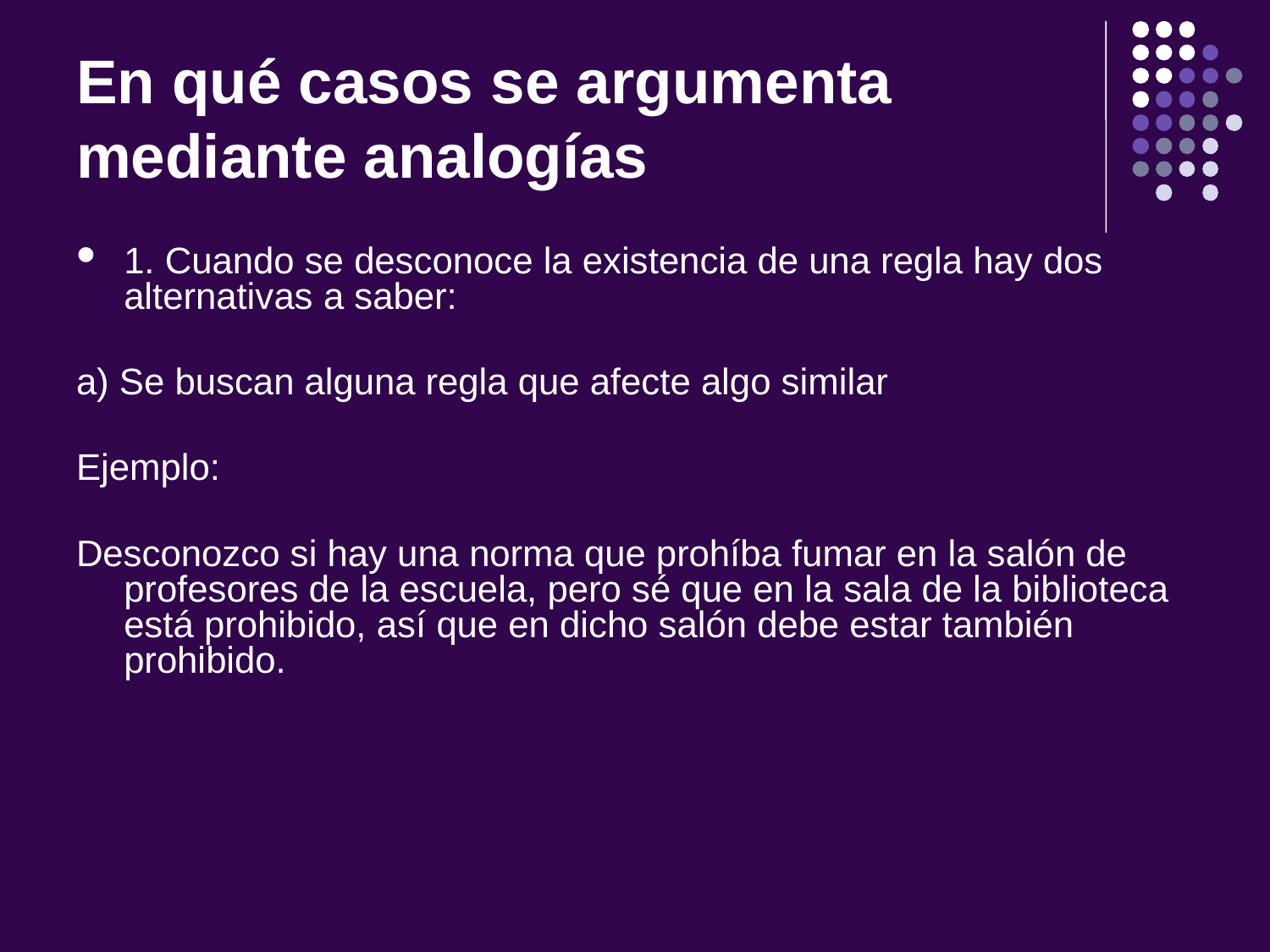

# En qué casos se argumenta mediante analogías
1. Cuando se desconoce la existencia de una regla hay dos alternativas a saber:

a) Se buscan alguna regla que afecte algo similar

Ejemplo:

Desconozco si hay una norma que prohíba fumar en la salón de profesores de la escuela, pero sé que en la sala de la biblioteca está prohibido, así que en dicho salón debe estar también prohibido.